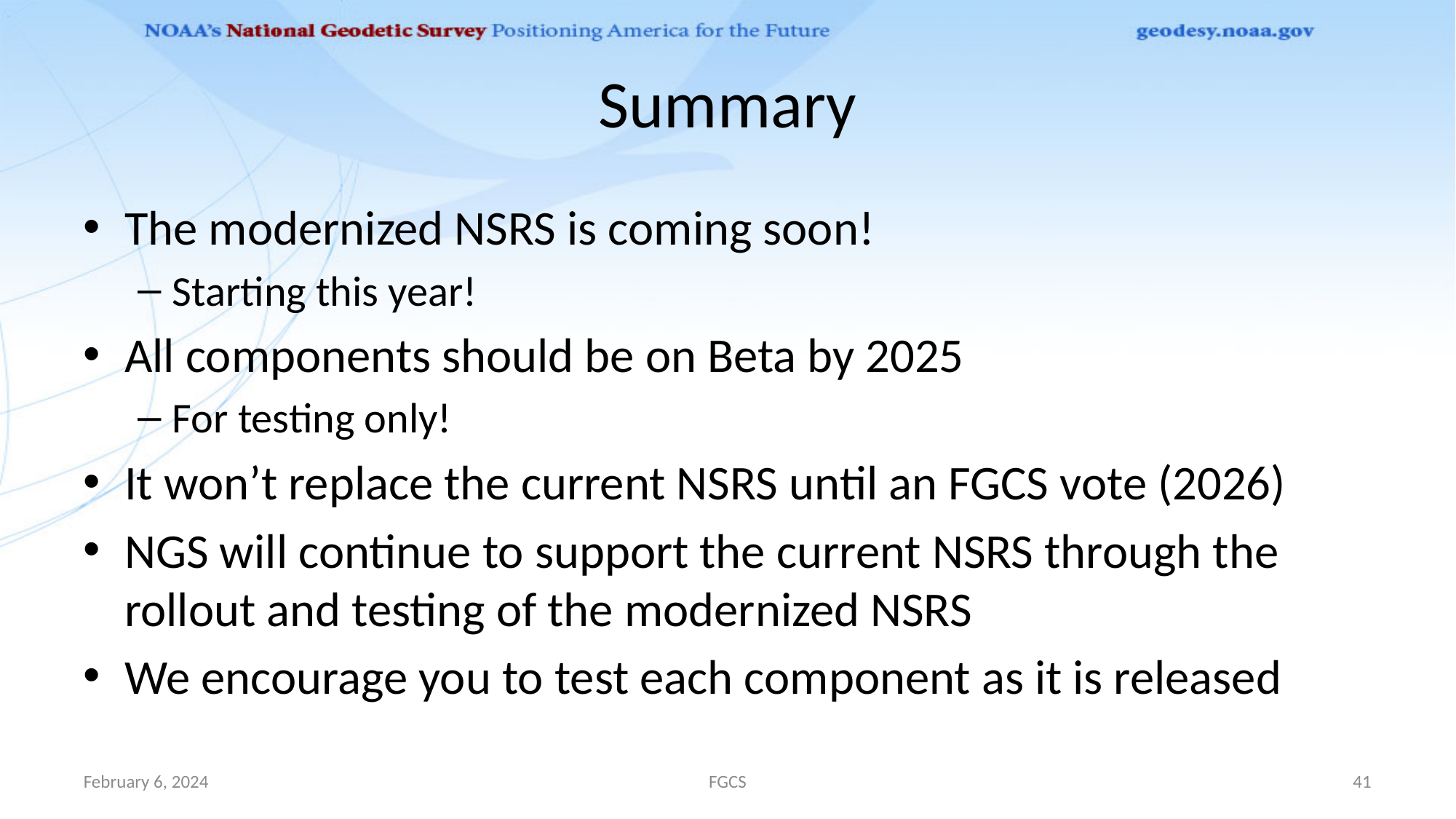

# Summary
The modernized NSRS is coming soon!
Starting this year!
All components should be on Beta by 2025
For testing only!
It won’t replace the current NSRS until an FGCS vote (2026)
NGS will continue to support the current NSRS through the rollout and testing of the modernized NSRS
We encourage you to test each component as it is released
February 6, 2024
FGCS
41